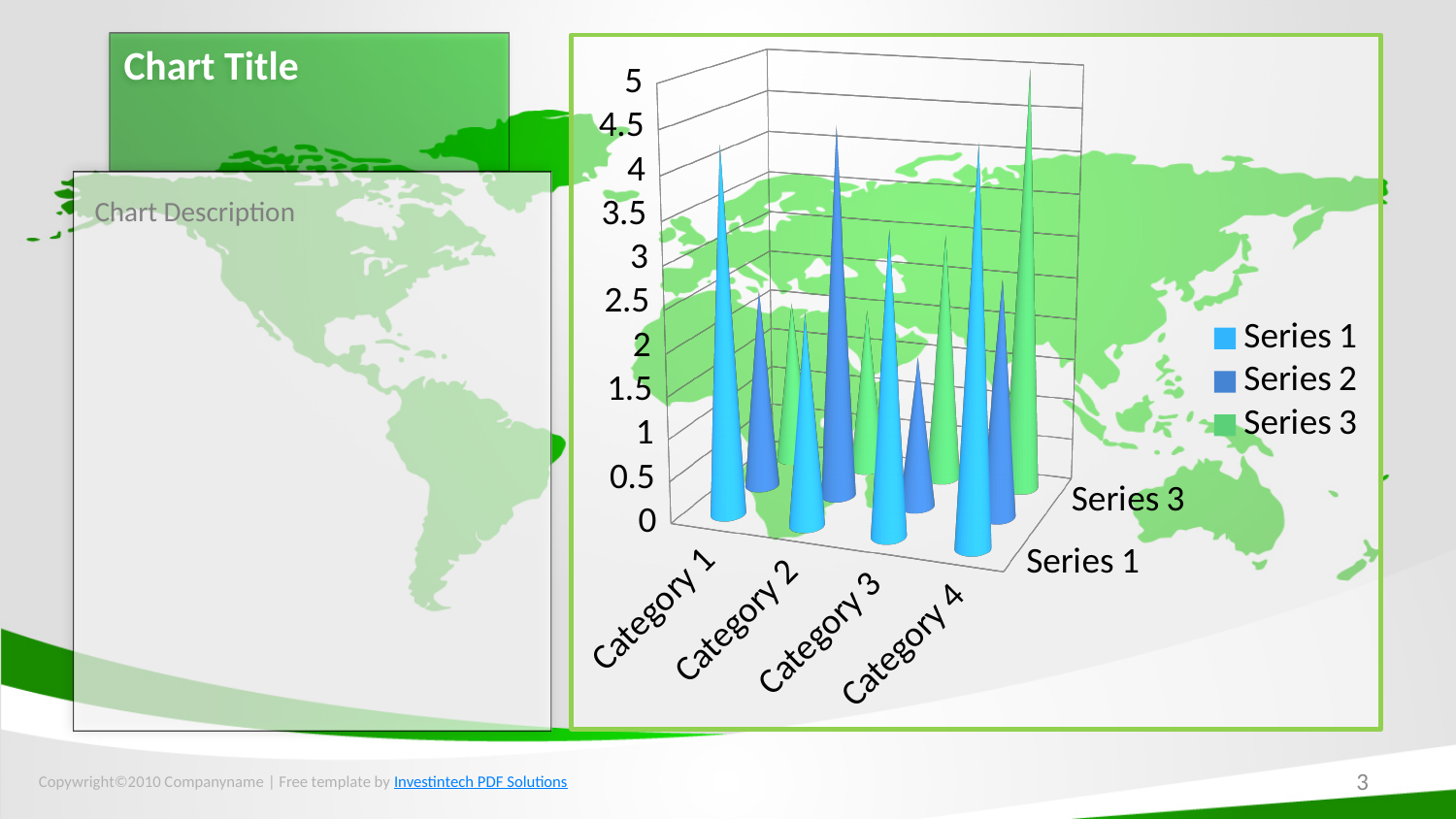

# Chart Title

[unsupported chart]

Chart Description
Copywright©2010 Companyname | Free template by Investintech PDF Solutions
3